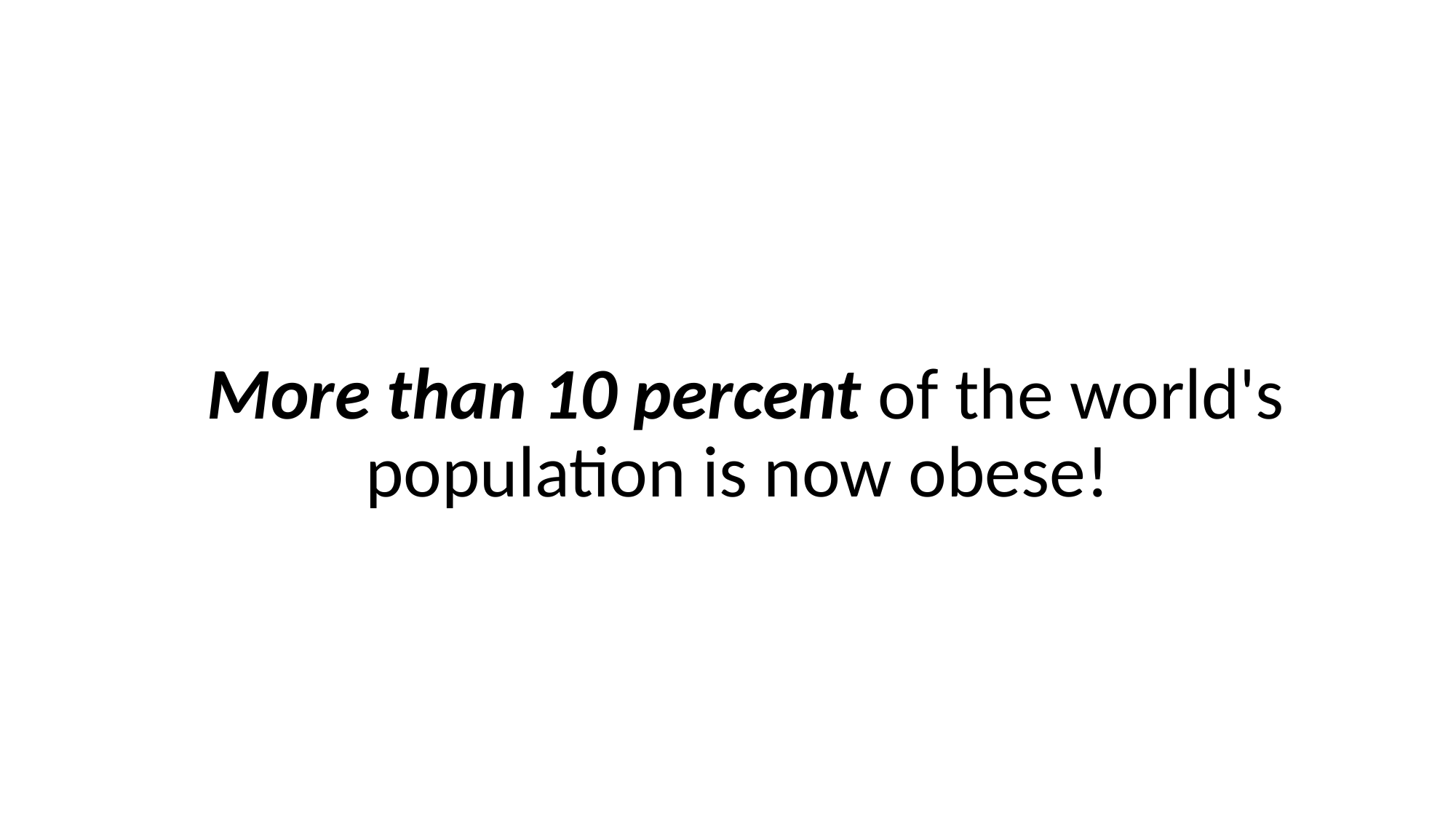

More than 10 percent of the world's population is now obese!